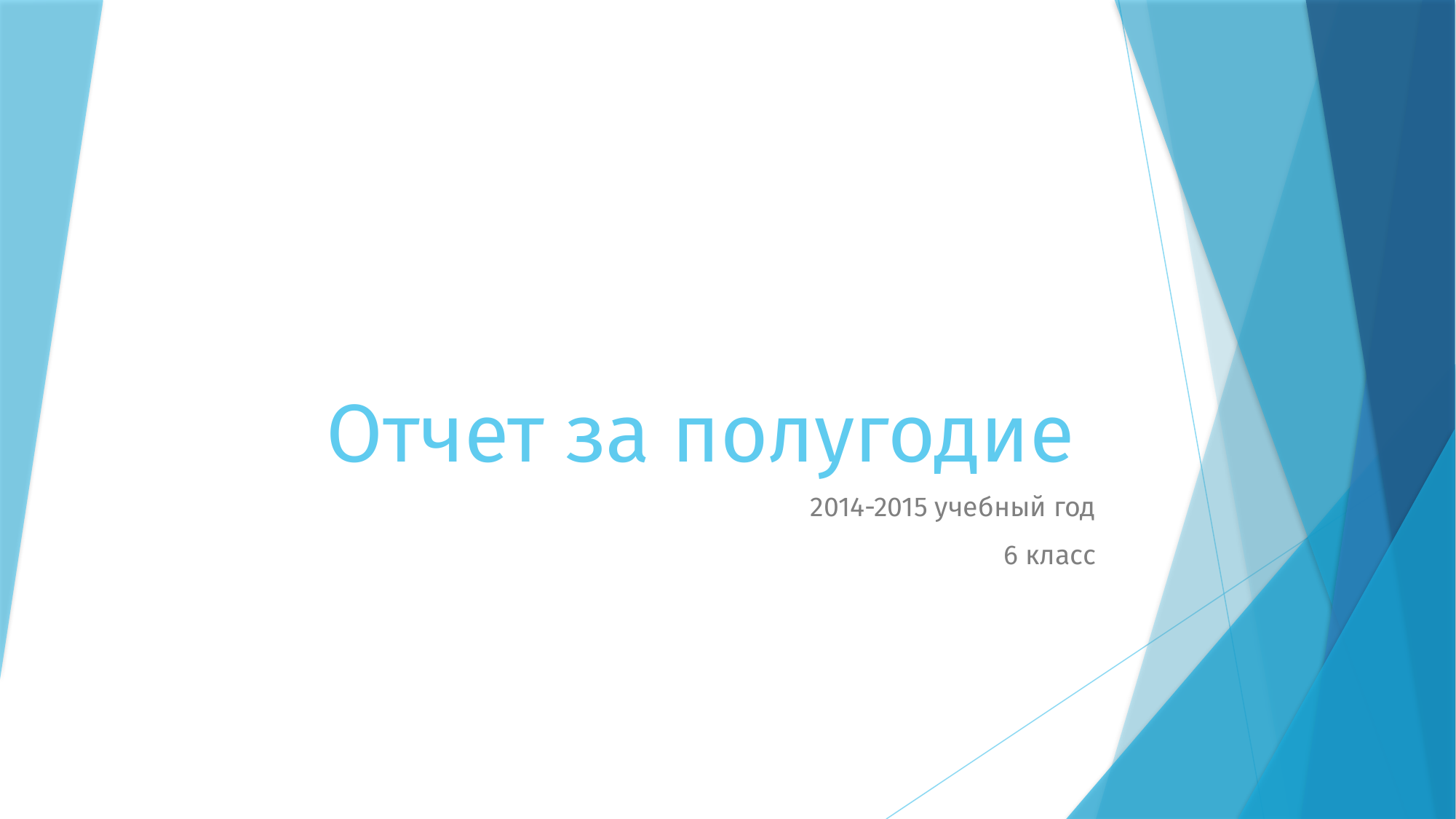

# Отчет за полугодие
2014-2015 учебный год
6 класс